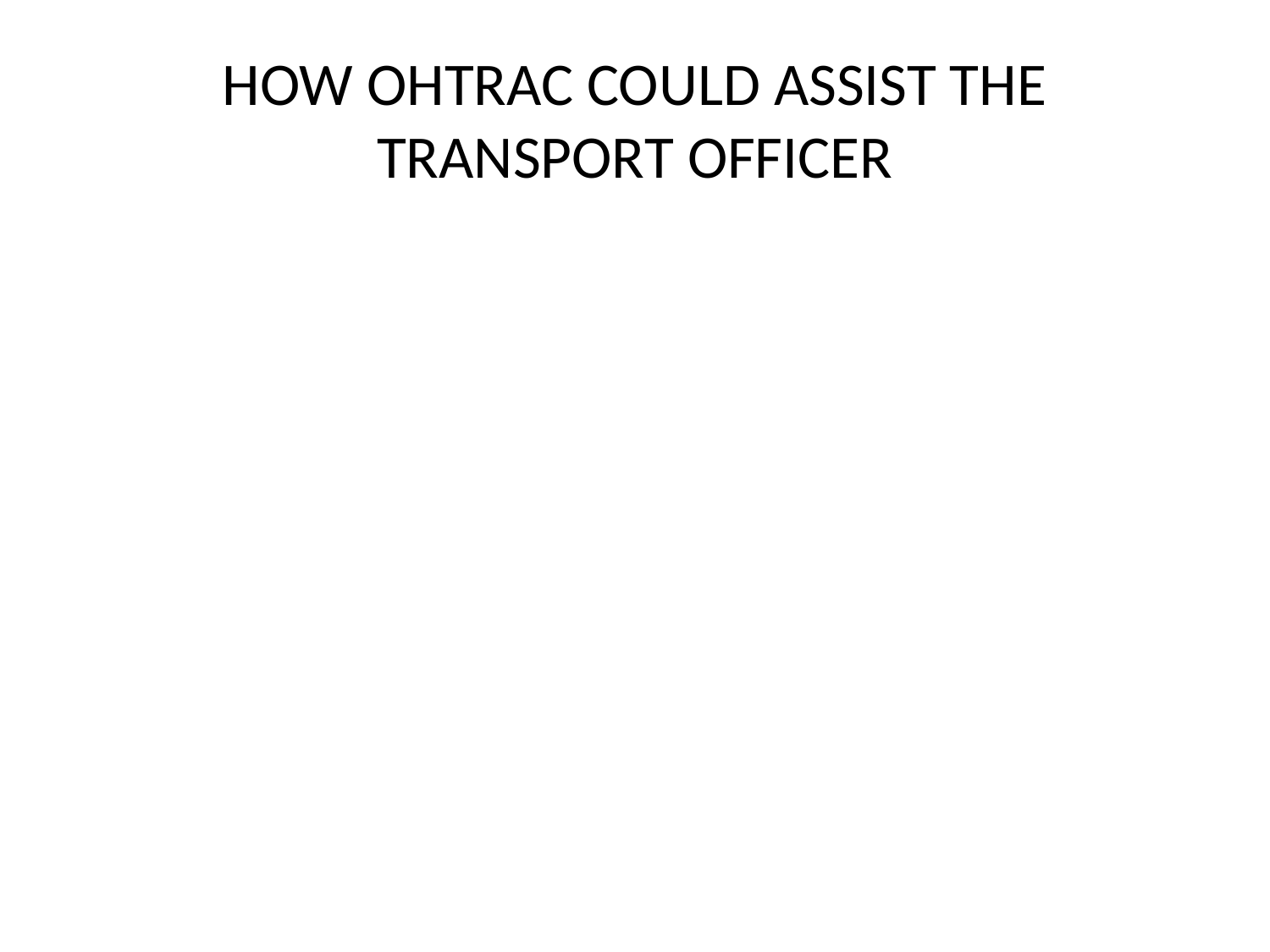

# HOW OHTRAC COULD ASSIST THE TRANSPORT OFFICER